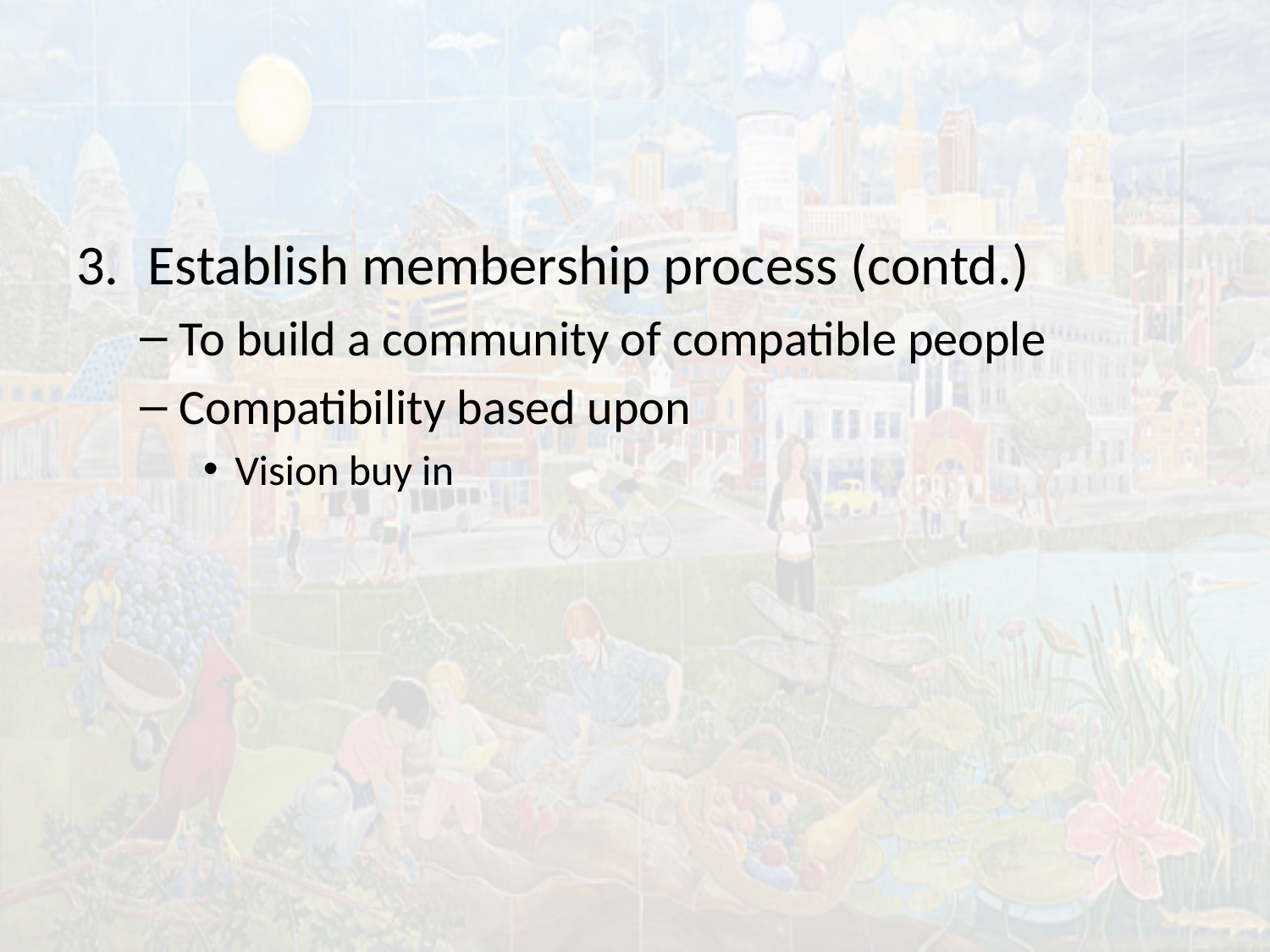

#
Establish membership process (contd.)
To build a community of compatible people
Compatibility based upon
Vision buy in